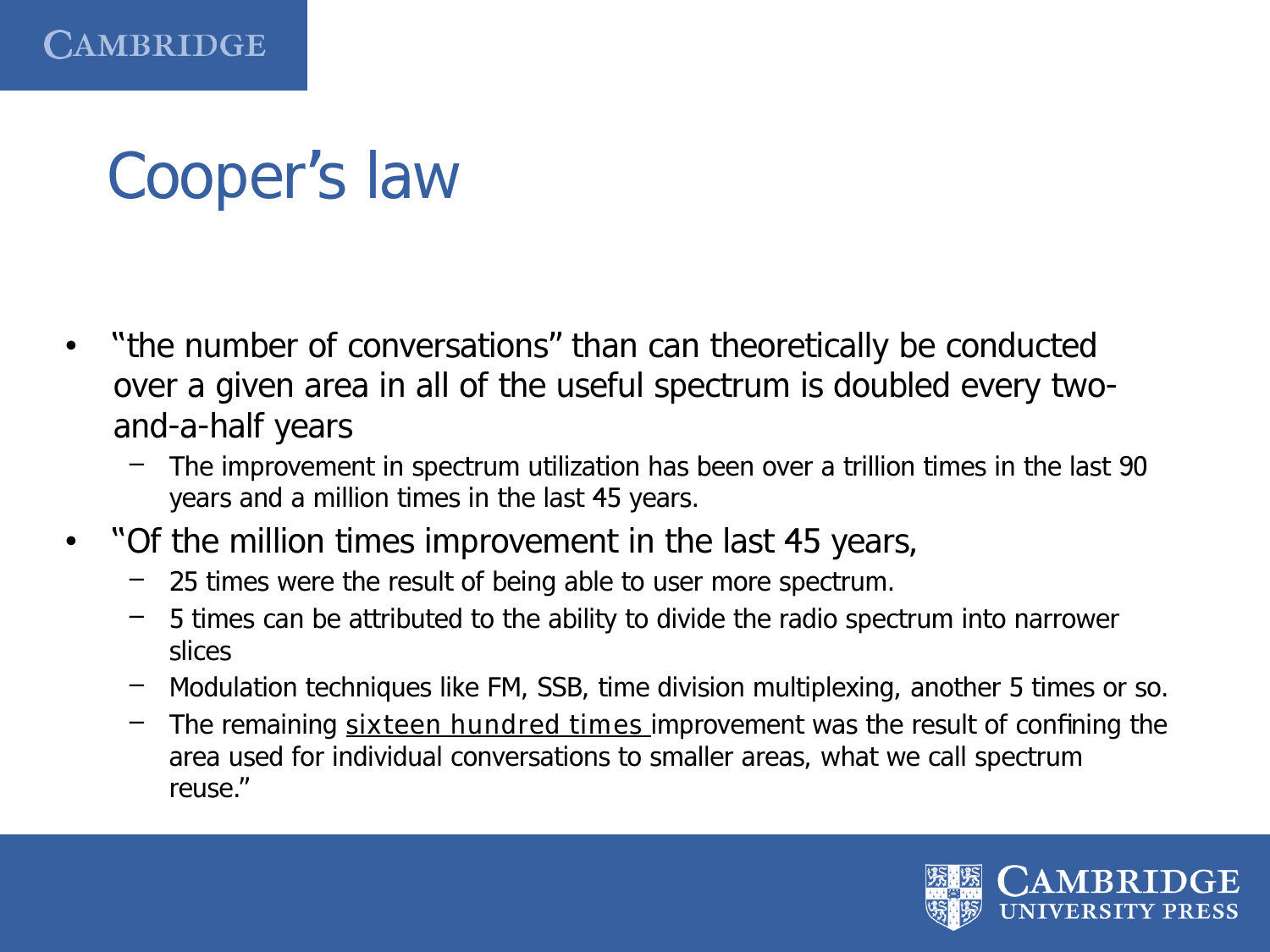

# Cooper’s law
“the number of conversations” than can theoretically be conducted over a given area in all of the useful spectrum is doubled every two-and-a-half years
The improvement in spectrum utilization has been over a trillion times in the last 90 years and a million times in the last 45 years.
“Of the million times improvement in the last 45 years,
25 times were the result of being able to user more spectrum.
5 times can be attributed to the ability to divide the radio spectrum into narrower slices
Modulation techniques like FM, SSB, time division multiplexing, another 5 times or so.
The remaining sixteen hundred times improvement was the result of confining the area used for individual conversations to smaller areas, what we call spectrum reuse.”